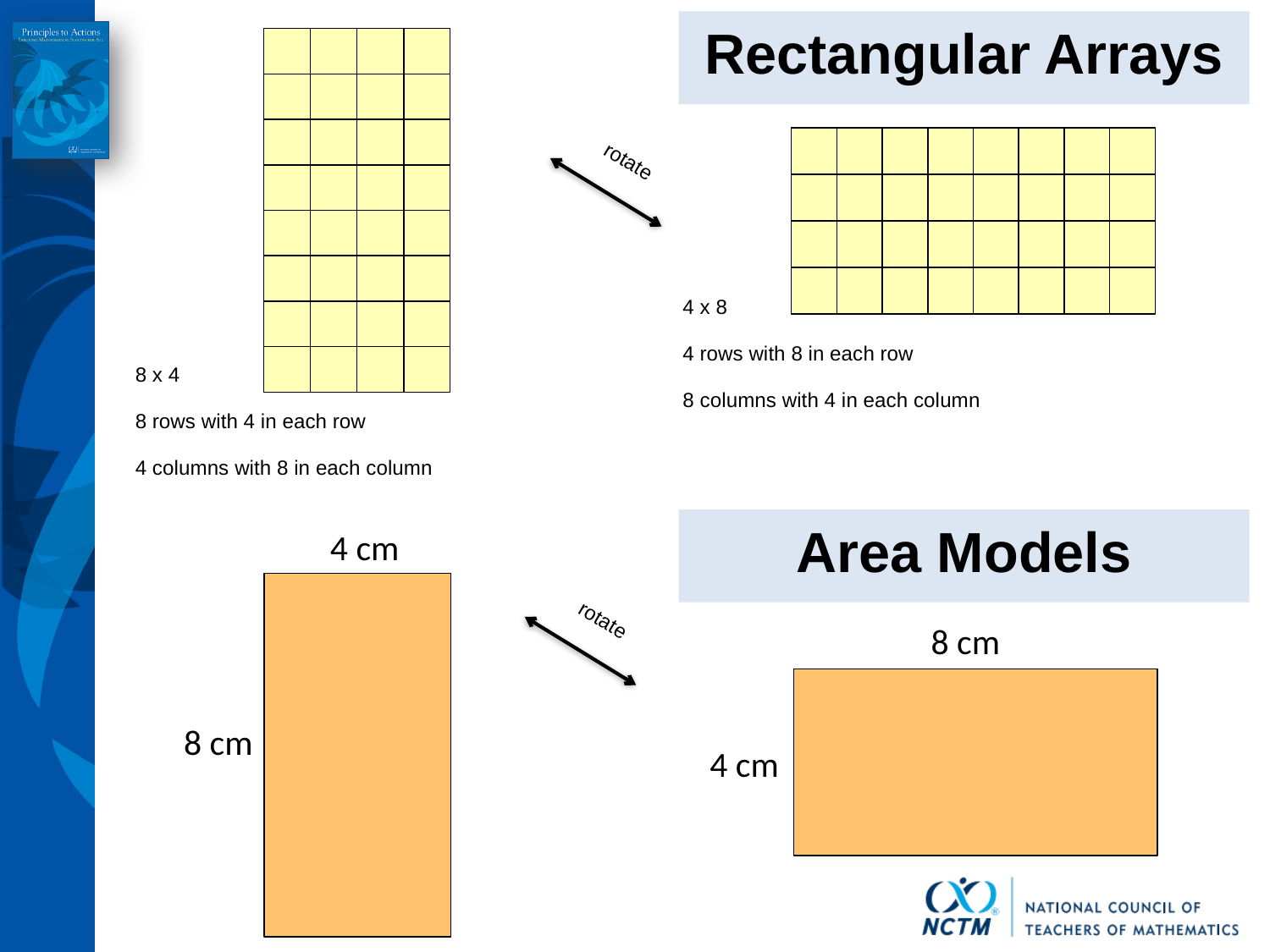

# Rectangular Arrays

rotate
4 x 8
4 rows with 8 in each row
8 columns with 4 in each column
8 x 4
8 rows with 4 in each row
4 columns with 8 in each column
Area Models
4 cm
rotate
8 cm

8 cm
4 cm